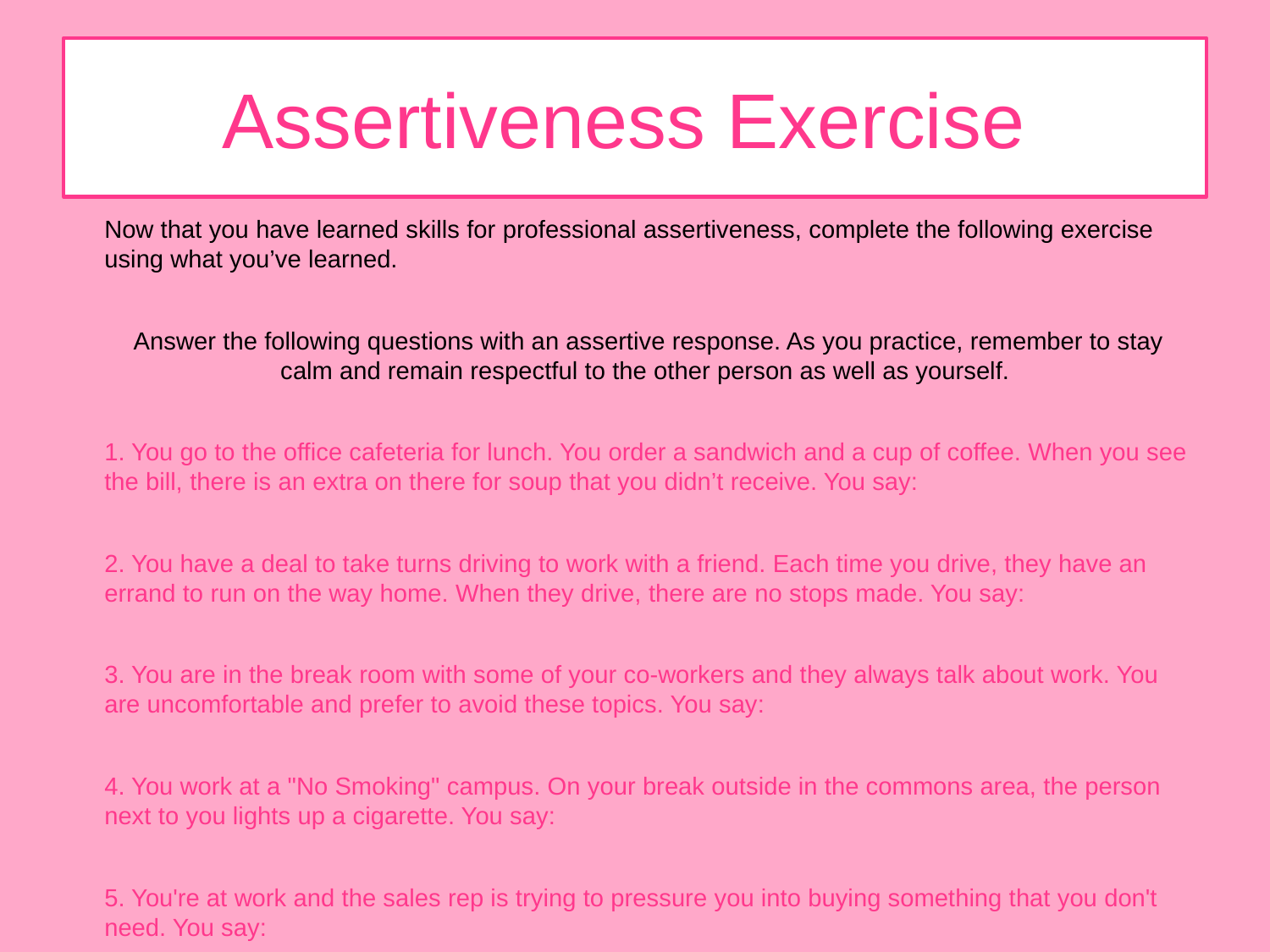

# Assertiveness Exercise
Now that you have learned skills for professional assertiveness, complete the following exercise using what you’ve learned.

Answer the following questions with an assertive response. As you practice, remember to stay calm and remain respectful to the other person as well as yourself.

1. You go to the office cafeteria for lunch. You order a sandwich and a cup of coffee. When you see the bill, there is an extra on there for soup that you didn’t receive. You say:

2. You have a deal to take turns driving to work with a friend. Each time you drive, they have an errand to run on the way home. When they drive, there are no stops made. You say:

3. You are in the break room with some of your co-workers and they always talk about work. You are uncomfortable and prefer to avoid these topics. You say:

4. You work at a "No Smoking" campus. On your break outside in the commons area, the person next to you lights up a cigarette. You say:

5. You're at work and the sales rep is trying to pressure you into buying something that you don't need. You say: